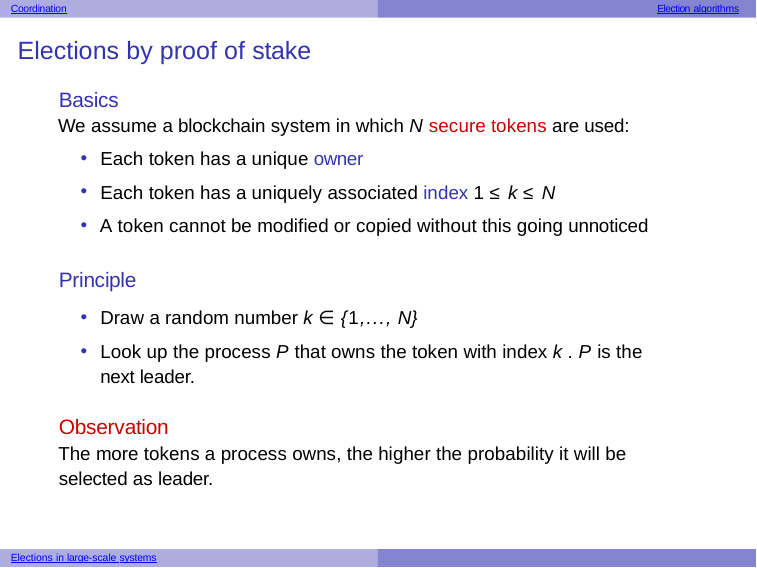

Coordination
Election algorithms
Elections by proof of stake
Basics
We assume a blockchain system in which N secure tokens are used:
Each token has a unique owner
Each token has a uniquely associated index 1 ≤ k ≤ N
A token cannot be modified or copied without this going unnoticed

Principle
Draw a random number k ∈ {1,..., N}
Look up the process P that owns the token with index k . P is the next leader.

Observation
The more tokens a process owns, the higher the probability it will be selected as leader.

Elections in large-scale systems